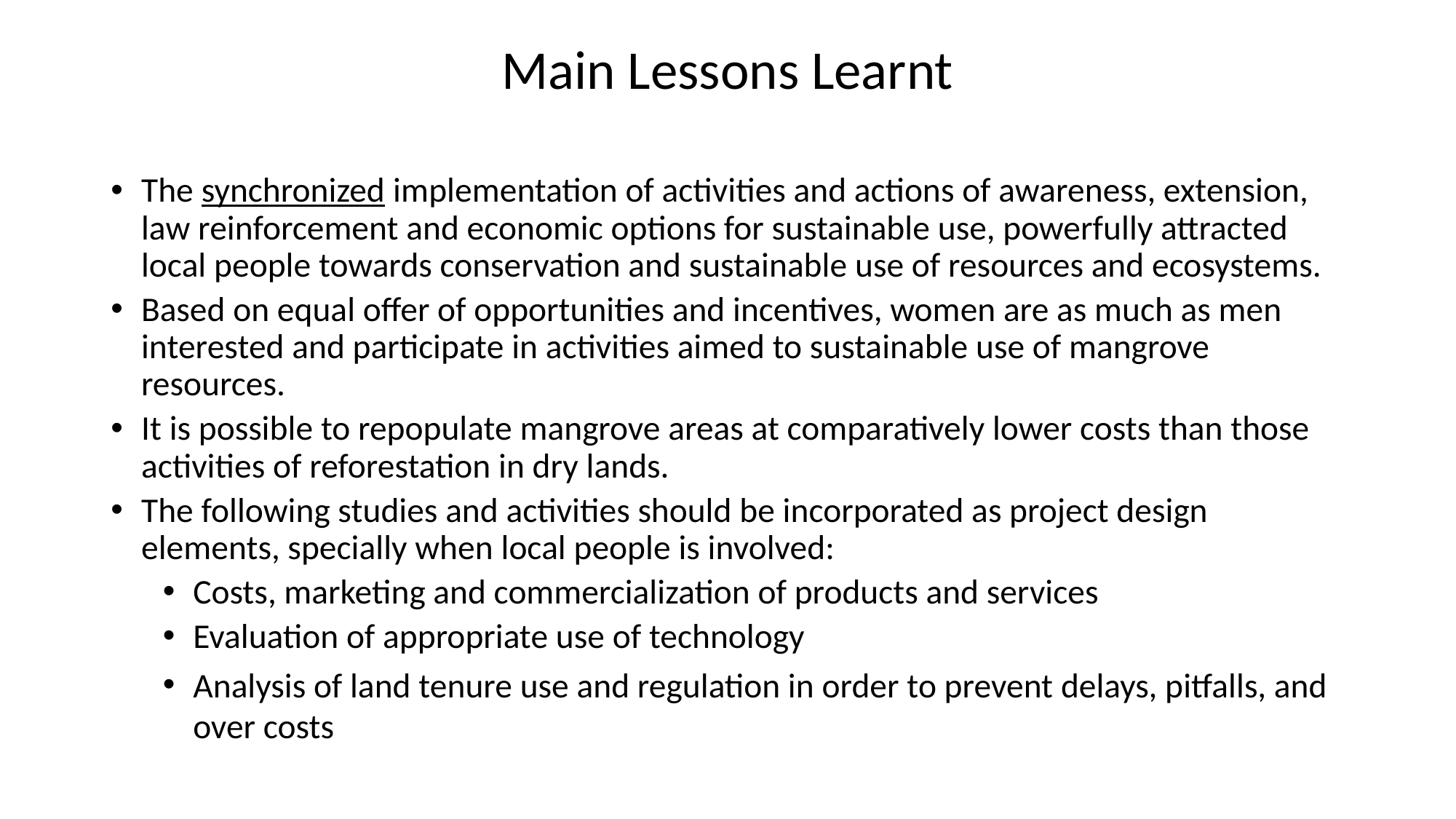

# Main Lessons Learnt

The synchronized implementation of activities and actions of awareness, extension, law reinforcement and economic options for sustainable use, powerfully attracted local people towards conservation and sustainable use of resources and ecosystems.
Based on equal offer of opportunities and incentives, women are as much as men interested and participate in activities aimed to sustainable use of mangrove resources.
It is possible to repopulate mangrove areas at comparatively lower costs than those activities of reforestation in dry lands.
The following studies and activities should be incorporated as project design elements, specially when local people is involved:
Costs, marketing and commercialization of products and services
Evaluation of appropriate use of technology
Analysis of land tenure use and regulation in order to prevent delays, pitfalls, and over costs